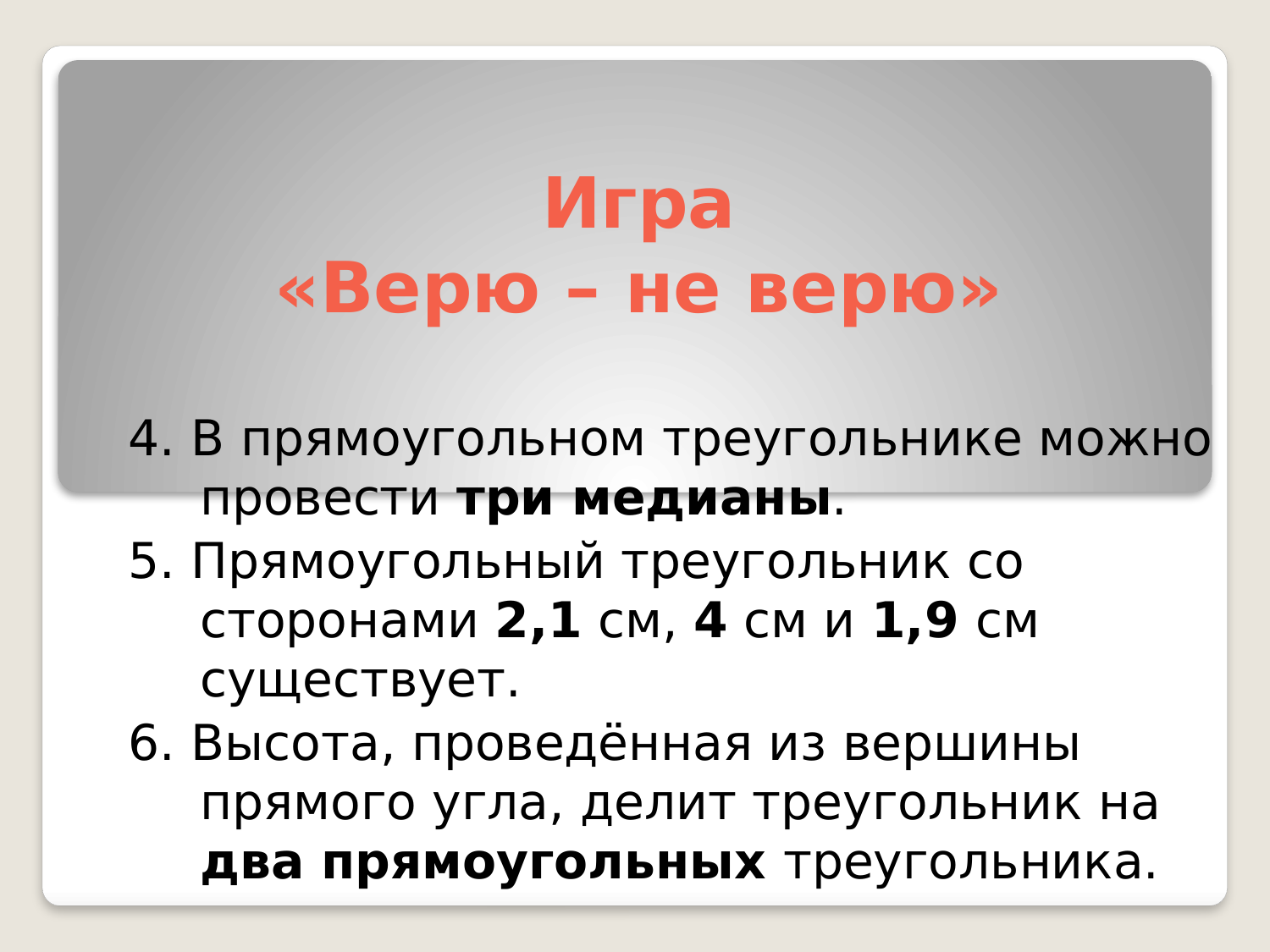

# Игра «Верю – не верю»
4. В прямоугольном треугольнике можно провести три медианы.
5. Прямоугольный треугольник со сторонами 2,1 см, 4 см и 1,9 см существует.
6. Высота, проведённая из вершины прямого угла, делит треугольник на два прямоугольных треугольника.